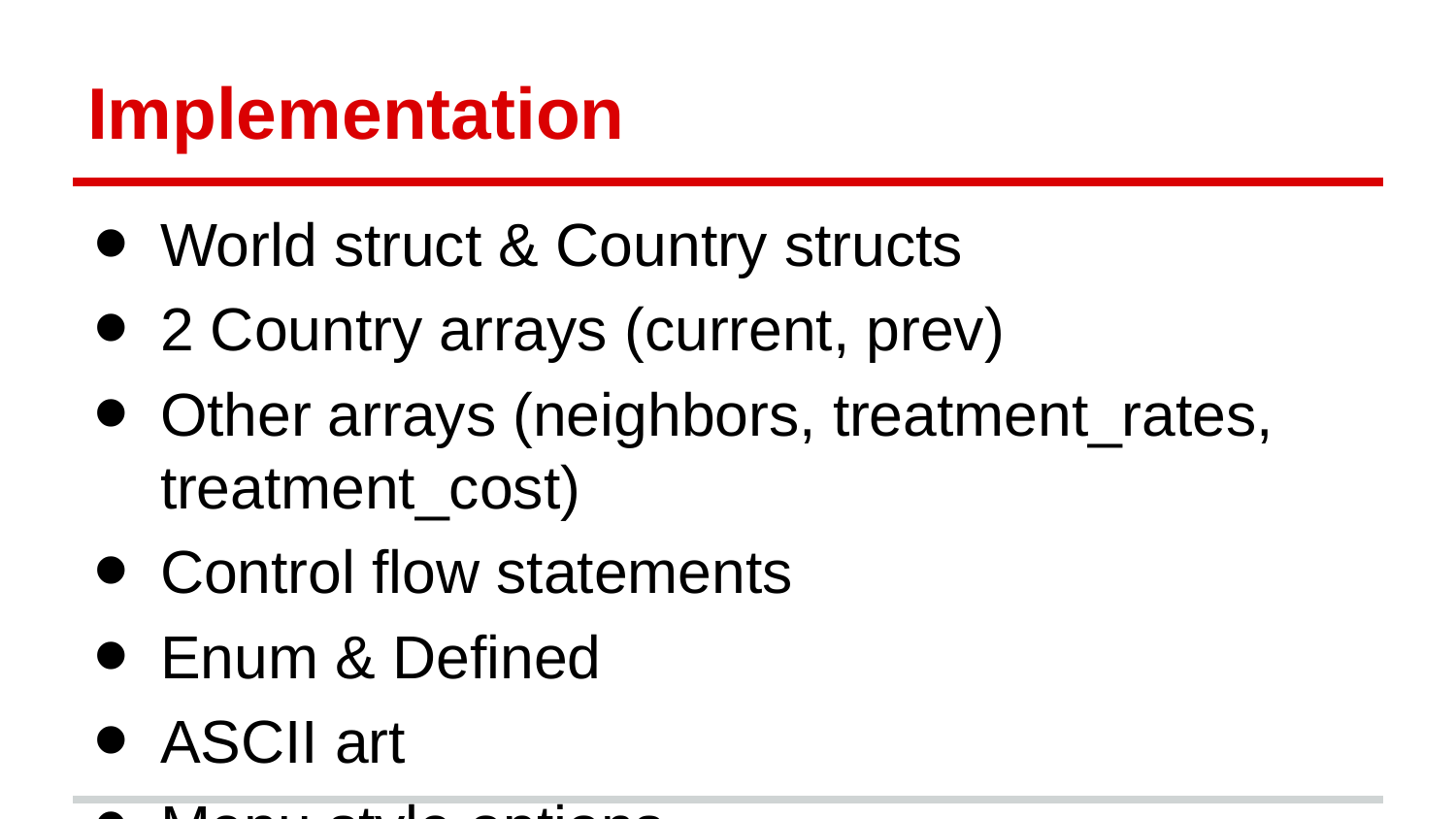

# Implementation
World struct & Country structs
2 Country arrays (current, prev)
Other arrays (neighbors, treatment_rates, treatment_cost)
Control flow statements
Enum & Defined
ASCII art
Menu style options